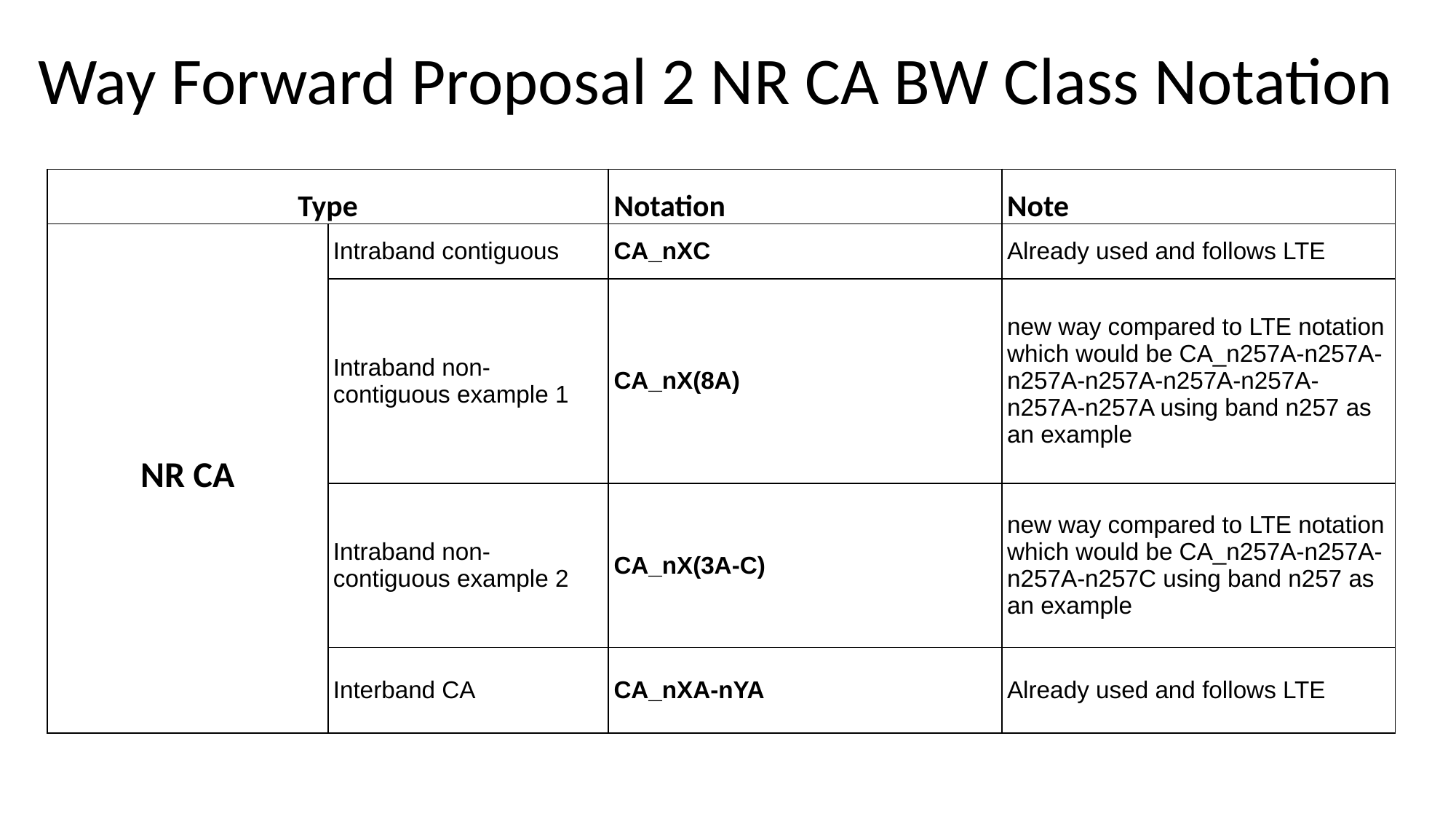

# Way Forward Proposal 2 NR CA BW Class Notation
| Type |  | Notation | Note |
| --- | --- | --- | --- |
| NR CA | Intraband contiguous | CA\_nXC | Already used and follows LTE |
|  | Intraband non-contiguous example 1 | CA\_nX(8A) | new way compared to LTE notation which would be CA\_n257A-n257A-n257A-n257A-n257A-n257A-n257A-n257A using band n257 as an example |
|  | Intraband non-contiguous example 2 | CA\_nX(3A-C) | new way compared to LTE notation which would be CA\_n257A-n257A-n257A-n257C using band n257 as an example |
|  | Interband CA | CA\_nXA-nYA | Already used and follows LTE |